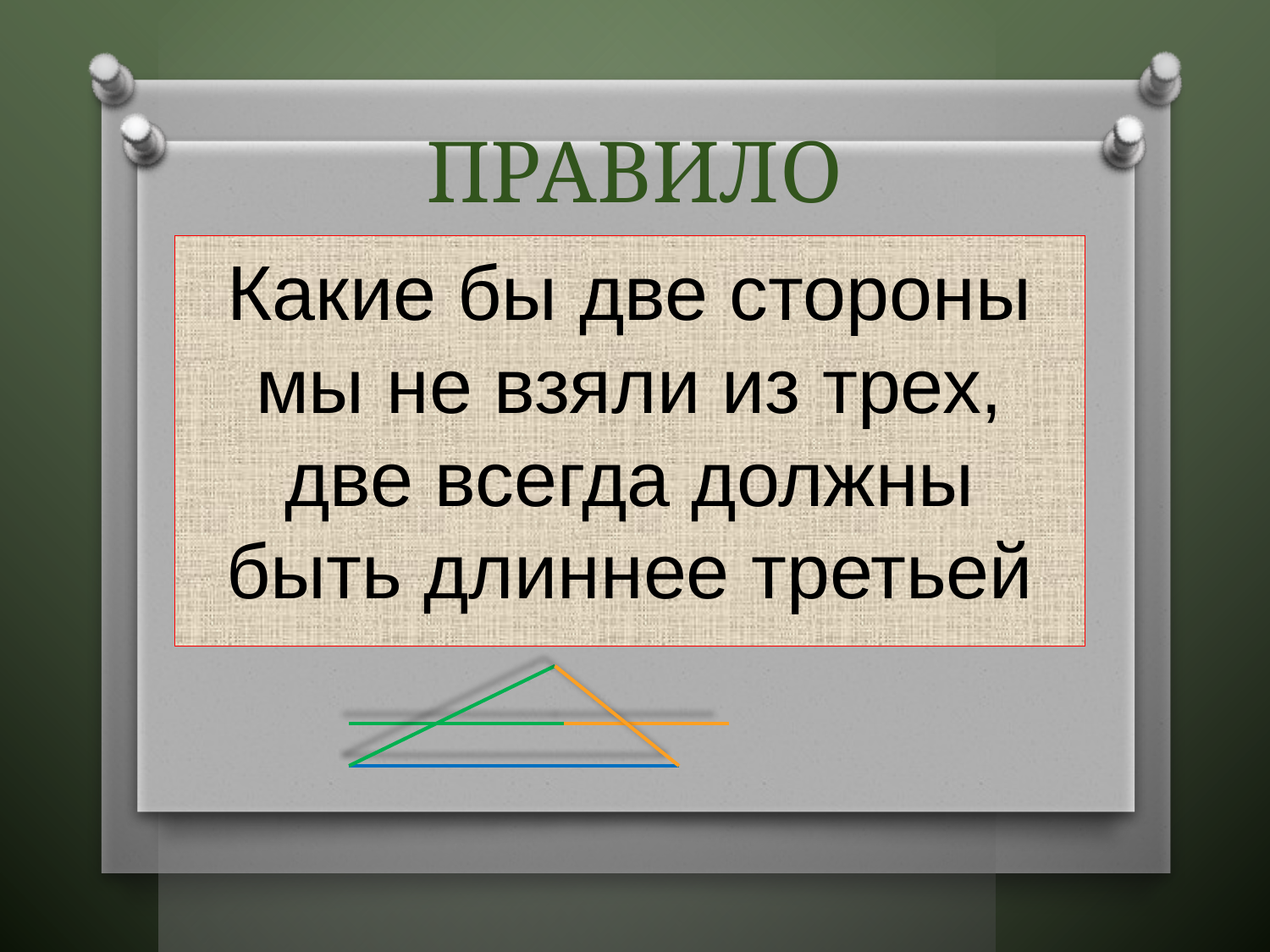

# ПРАВИЛО
Какие бы две стороны мы не взяли из трех, две всегда должны быть длиннее третьей